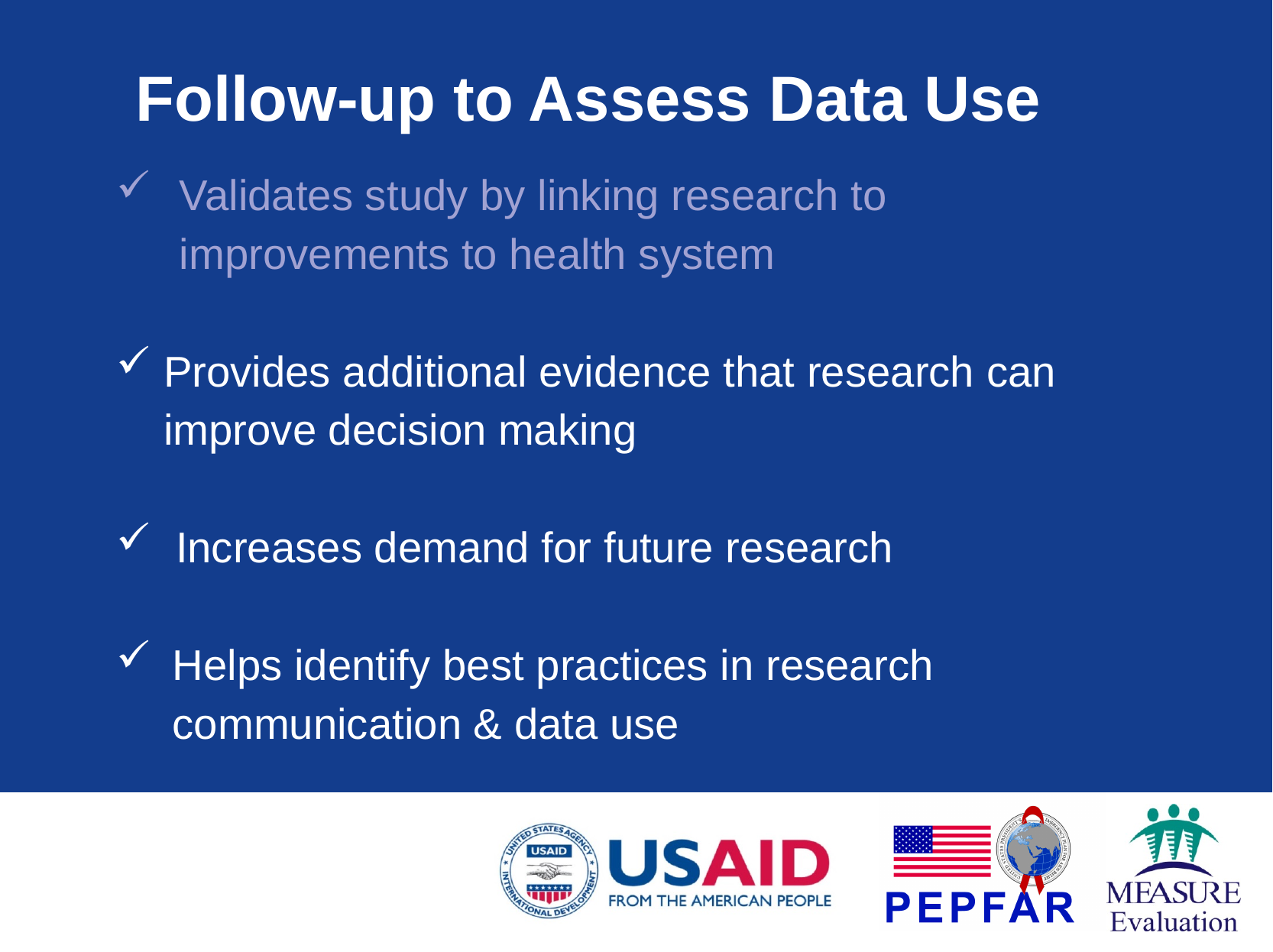

# Follow-up to Assess Data Use
Validates study by linking research to improvements to health system

Provides additional evidence that research can improve decision making

 Increases demand for future research

Helps identify best practices in research     communication & data use